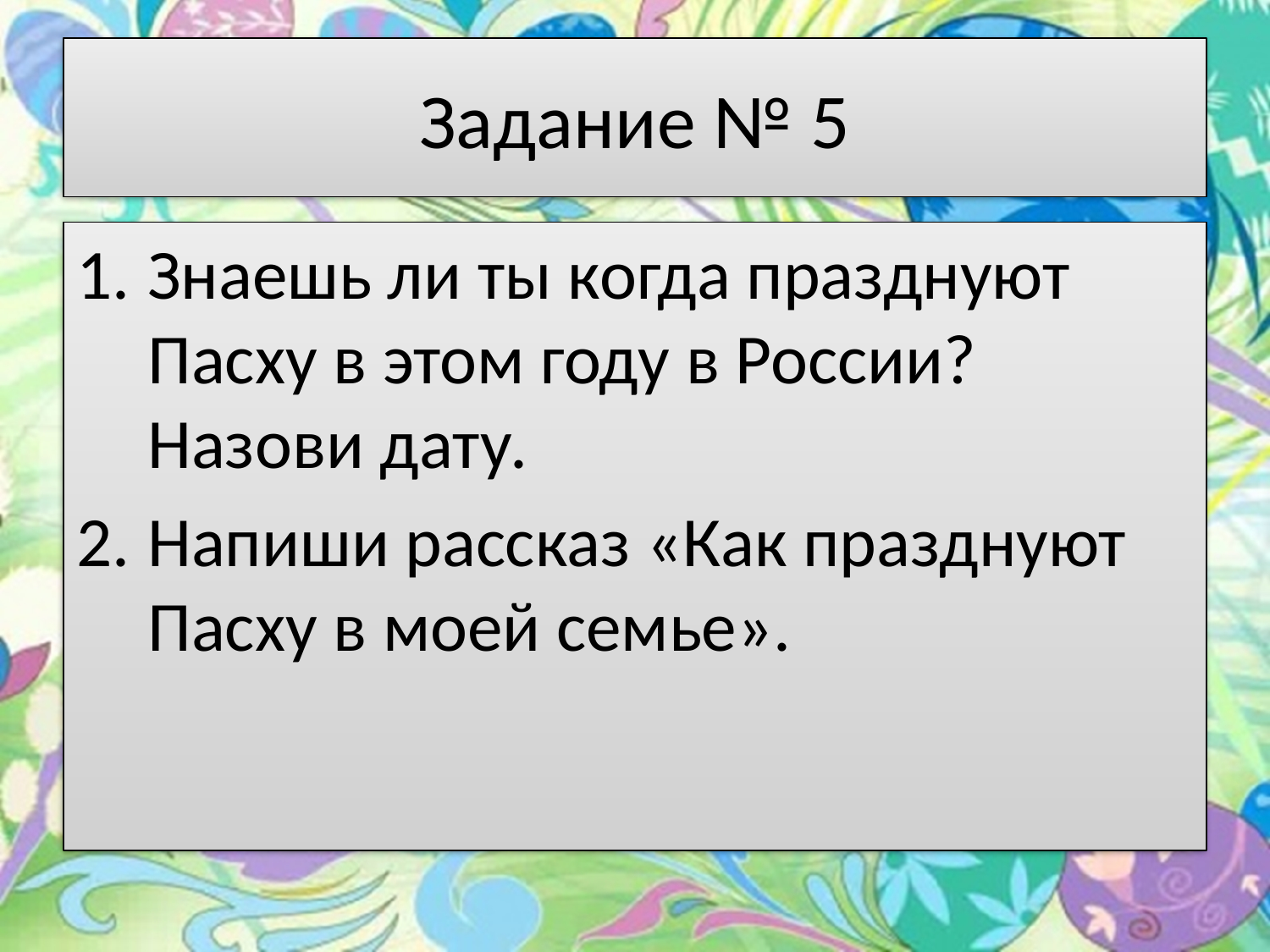

# Задание № 5
Знаешь ли ты когда празднуют Пасху в этом году в России? Назови дату.
Напиши рассказ «Как празднуют Пасху в моей семье».